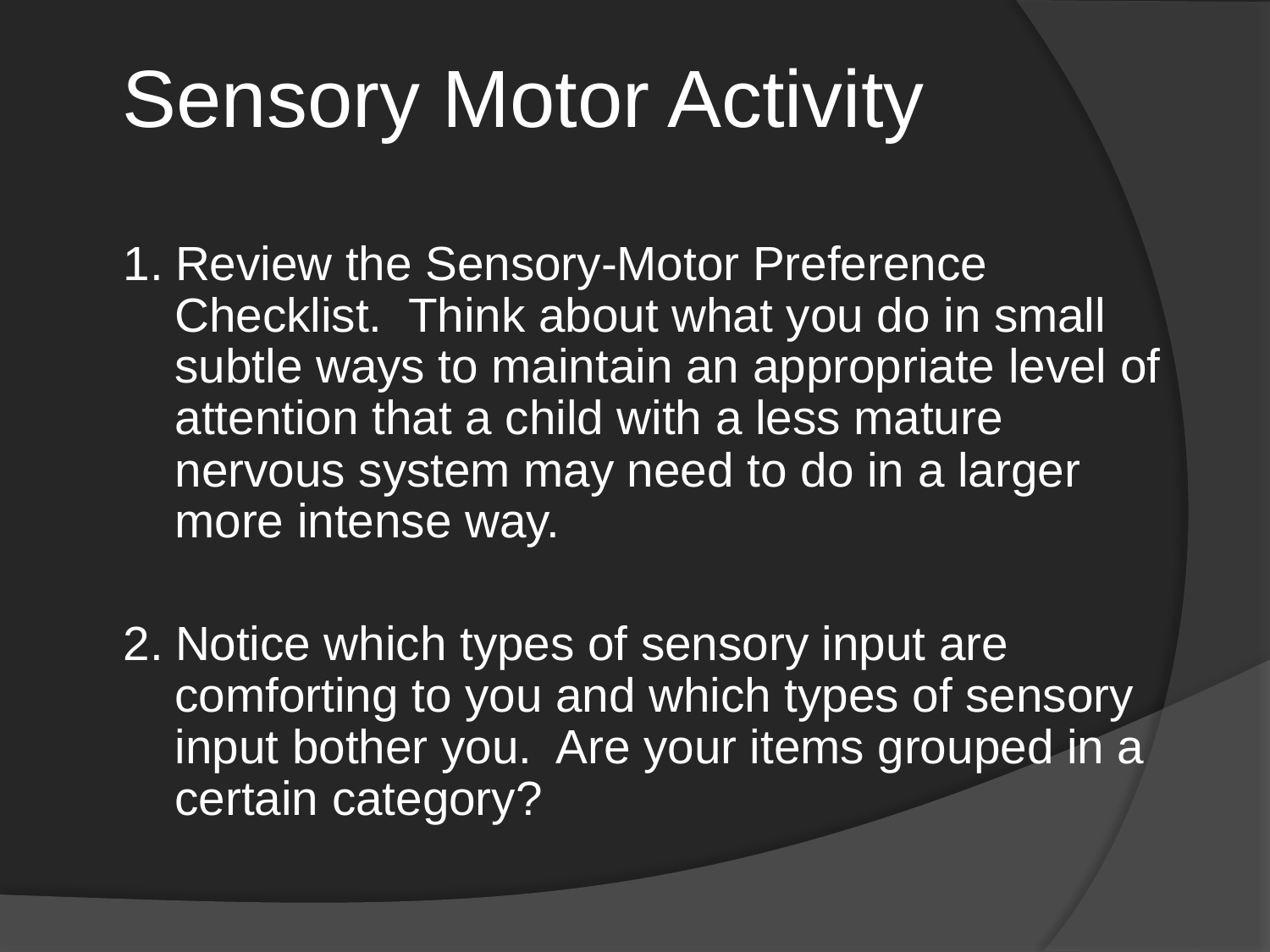

# Sensory Motor Activity
1. Review the Sensory-Motor Preference Checklist.  Think about what you do in small subtle ways to maintain an appropriate level of attention that a child with a less mature nervous system may need to do in a larger more intense way.

2. Notice which types of sensory input are comforting to you and which types of sensory input bother you.  Are your items grouped in a certain category?